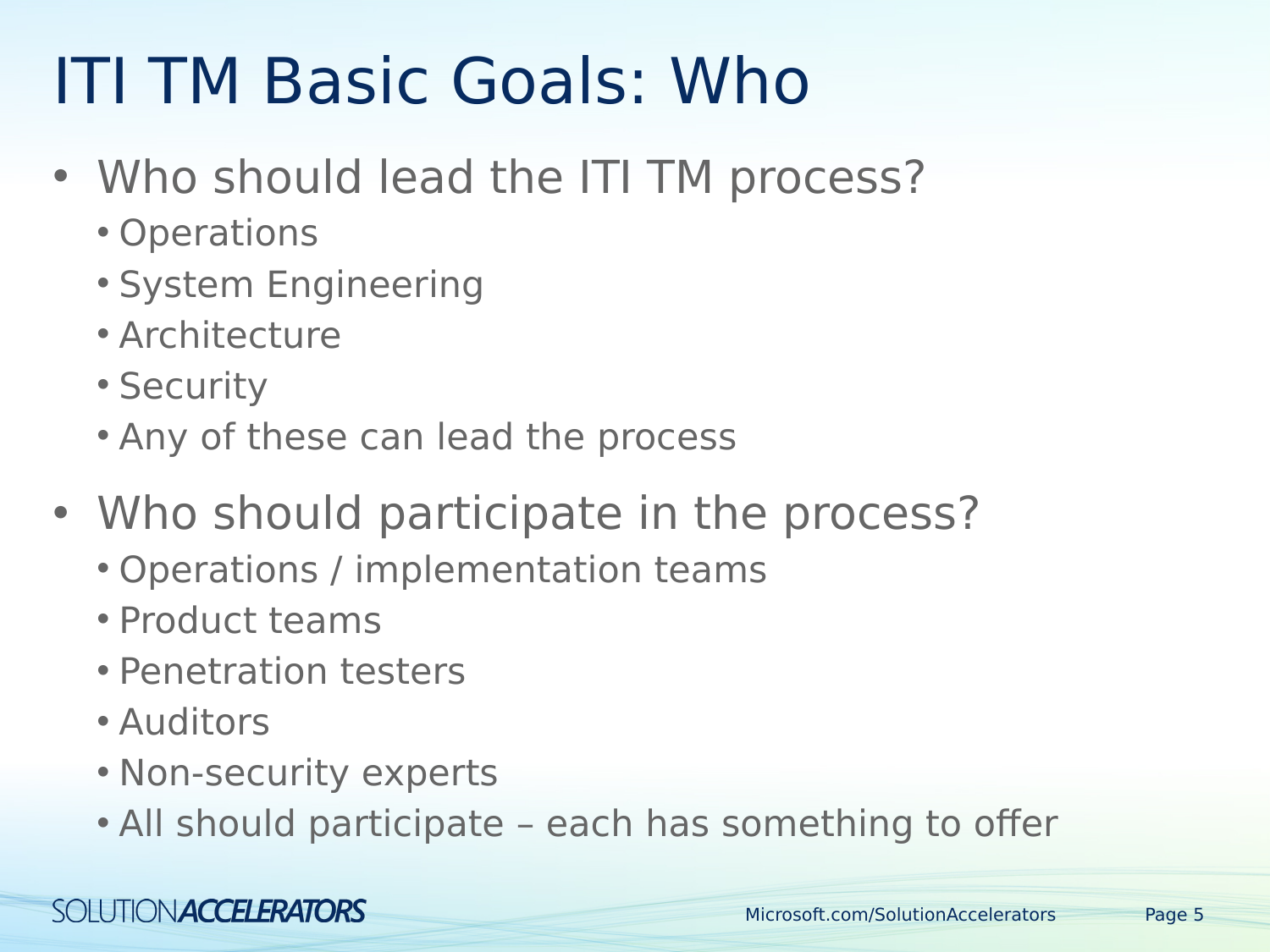

# ITI TM Basic Goals: Who
Who should lead the ITI TM process?
Operations
System Engineering
Architecture
Security
Any of these can lead the process
Who should participate in the process?
Operations / implementation teams
Product teams
Penetration testers
Auditors
Non-security experts
All should participate – each has something to offer
Microsoft.com/SolutionAccelerators
Page 5